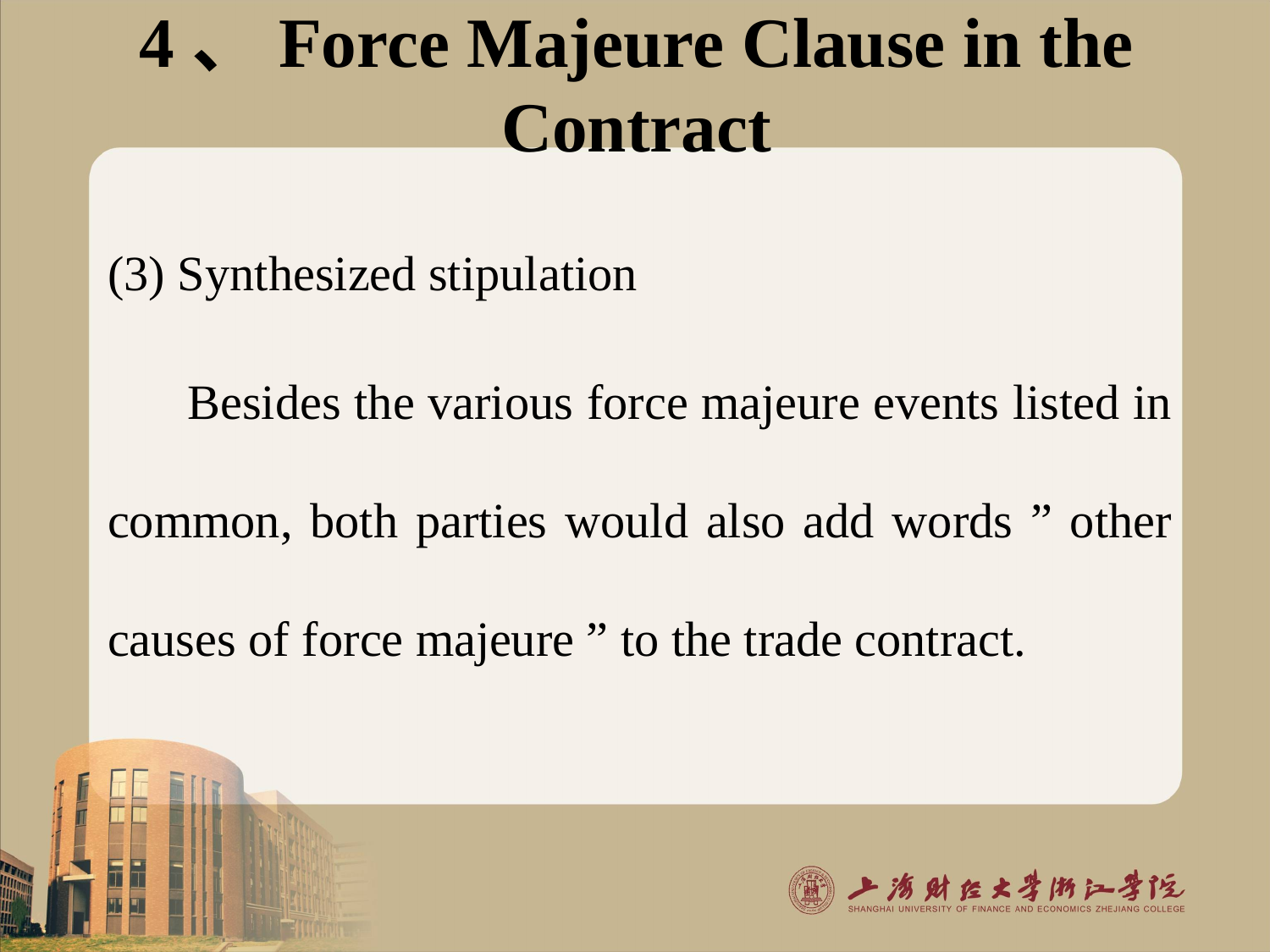

# 4、Force Majeure Clause in the Contract
(3) Synthesized stipulation
      Besides the various force majeure events listed in common, both parties would also add words ” other causes of force majeure ” to the trade contract.